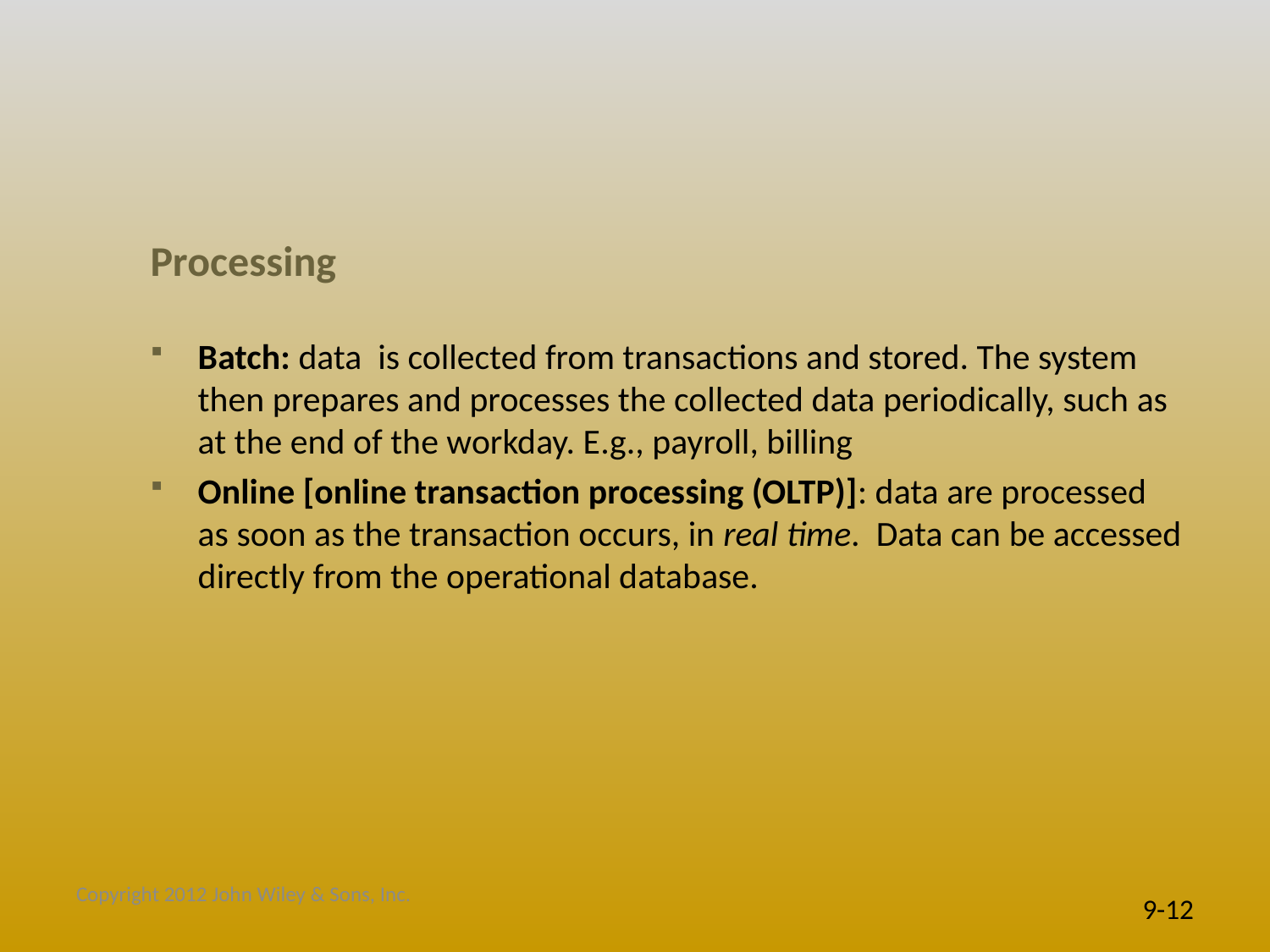

# Processing
Batch: data  is collected from transactions and stored. The system then prepares and processes the collected data periodically, such as at the end of the workday. E.g., payroll, billing
Online [online transaction processing (OLTP)]: data are processed as soon as the transaction occurs, in real time.  Data can be accessed directly from the operational database.
Copyright 2012 John Wiley & Sons, Inc.
9-12